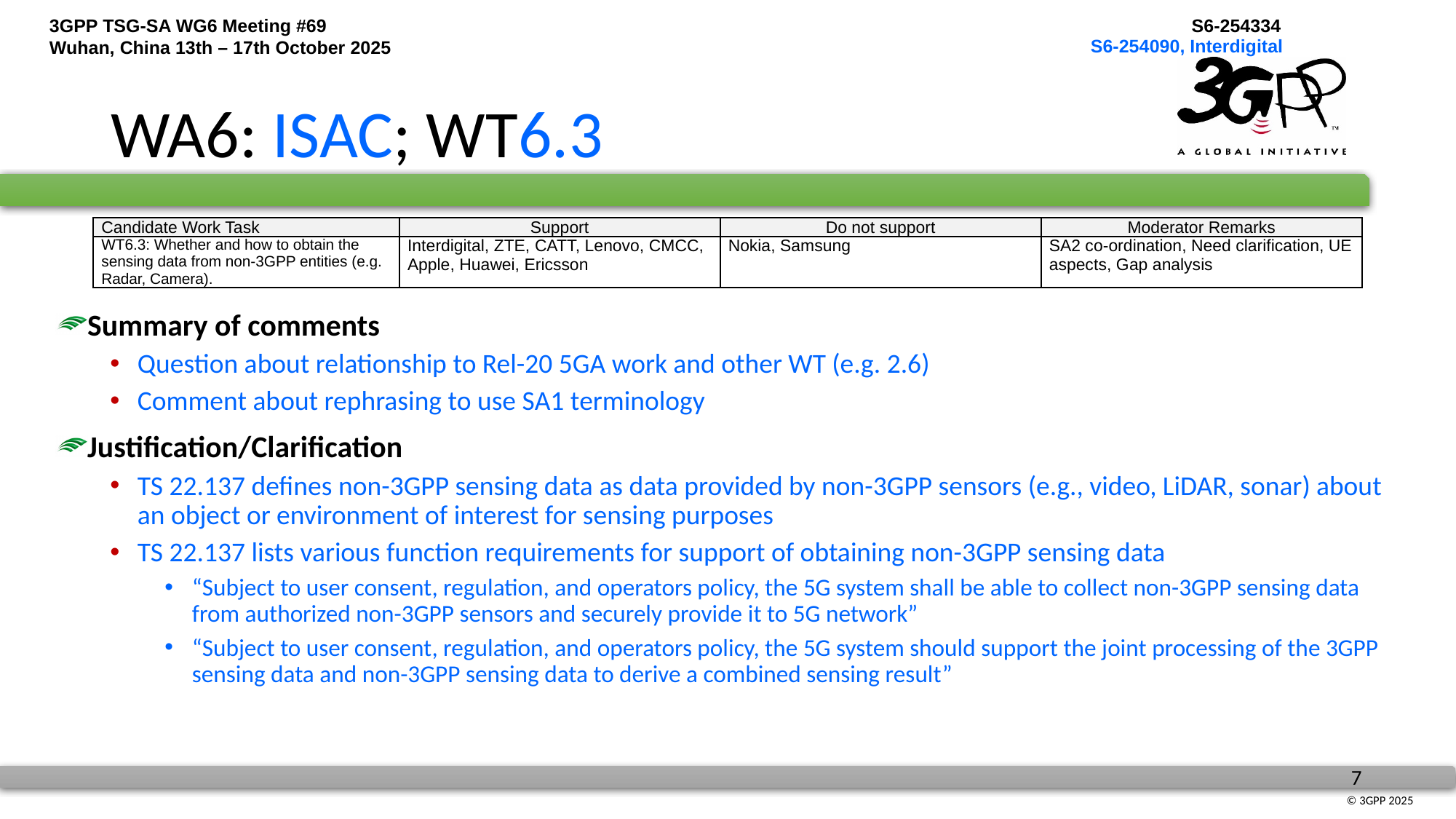

S6-254090, Interdigital
# WA6: ISAC; WT6.3
| Candidate Work Task | Support | Do not support | Moderator Remarks |
| --- | --- | --- | --- |
| WT6.3: Whether and how to obtain the sensing data from non-3GPP entities (e.g. Radar, Camera). | Interdigital, ZTE, CATT, Lenovo, CMCC, Apple, Huawei, Ericsson | Nokia, Samsung | SA2 co-ordination, Need clarification, UE aspects, Gap analysis |
Summary of comments
Question about relationship to Rel-20 5GA work and other WT (e.g. 2.6)
Comment about rephrasing to use SA1 terminology
Justification/Clarification
TS 22.137 defines non-3GPP sensing data as data provided by non-3GPP sensors (e.g., video, LiDAR, sonar) about an object or environment of interest for sensing purposes
TS 22.137 lists various function requirements for support of obtaining non-3GPP sensing data
“Subject to user consent, regulation, and operators policy, the 5G system shall be able to collect non-3GPP sensing data from authorized non-3GPP sensors and securely provide it to 5G network”
“Subject to user consent, regulation, and operators policy, the 5G system should support the joint processing of the 3GPP sensing data and non-3GPP sensing data to derive a combined sensing result”